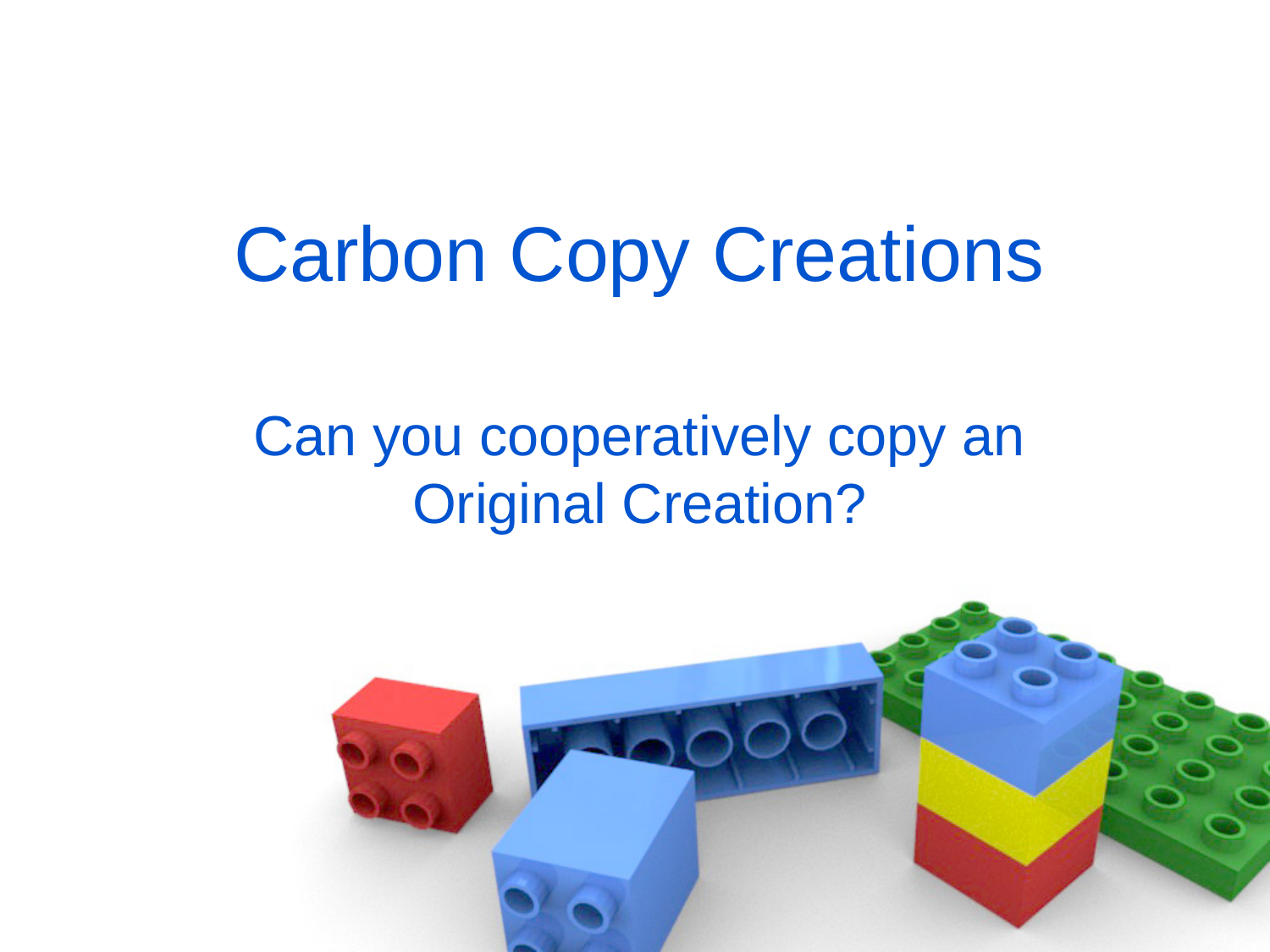

# Carbon Copy Creations
Can you cooperatively copy an Original Creation?